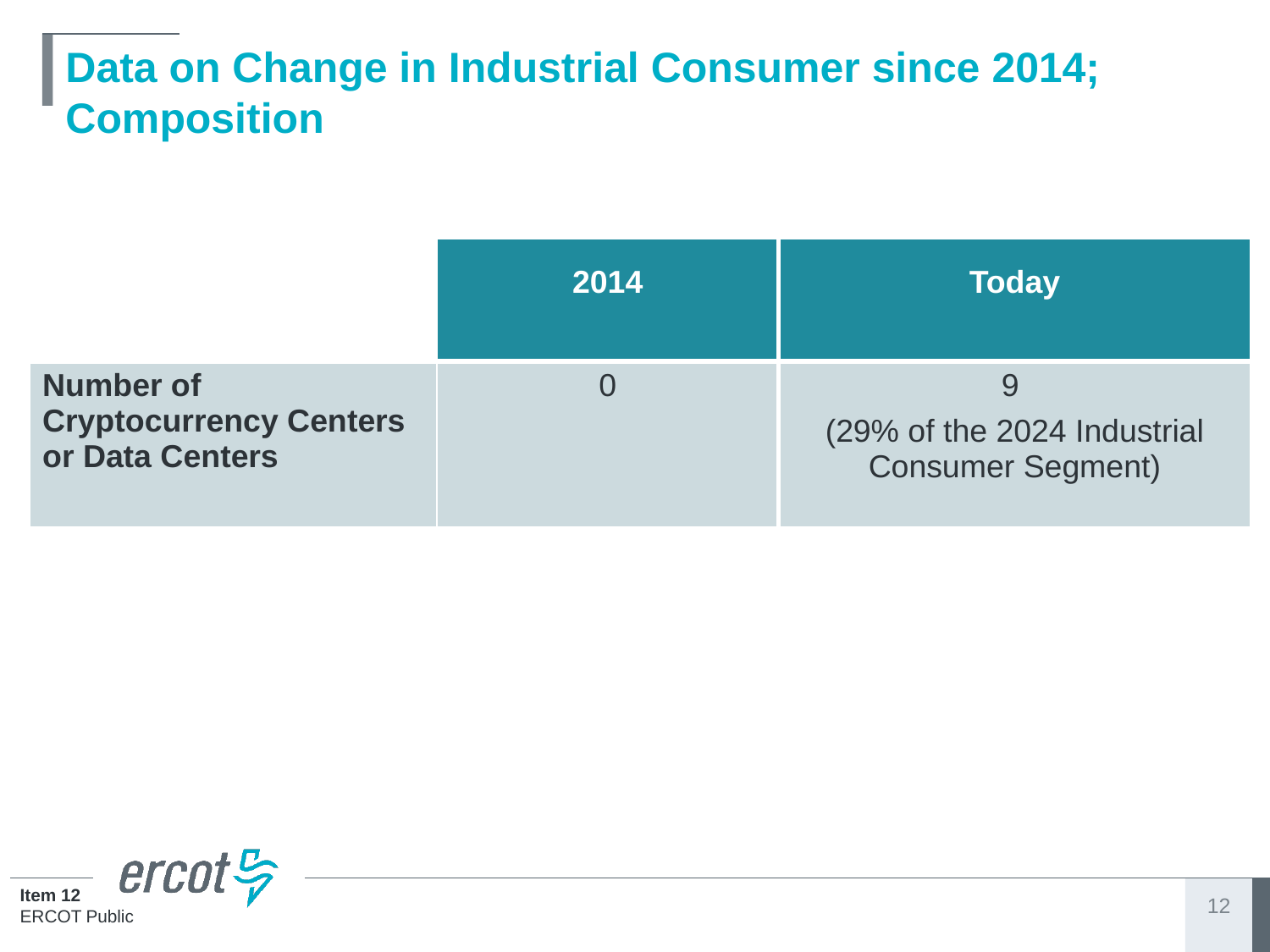

# Data on Change in Industrial Consumer since 2014; Composition
|  | 2014 | Today |
| --- | --- | --- |
| Number of Cryptocurrency Centers or Data Centers | 0 | 9 (29% of the 2024 Industrial Consumer Segment) |
12